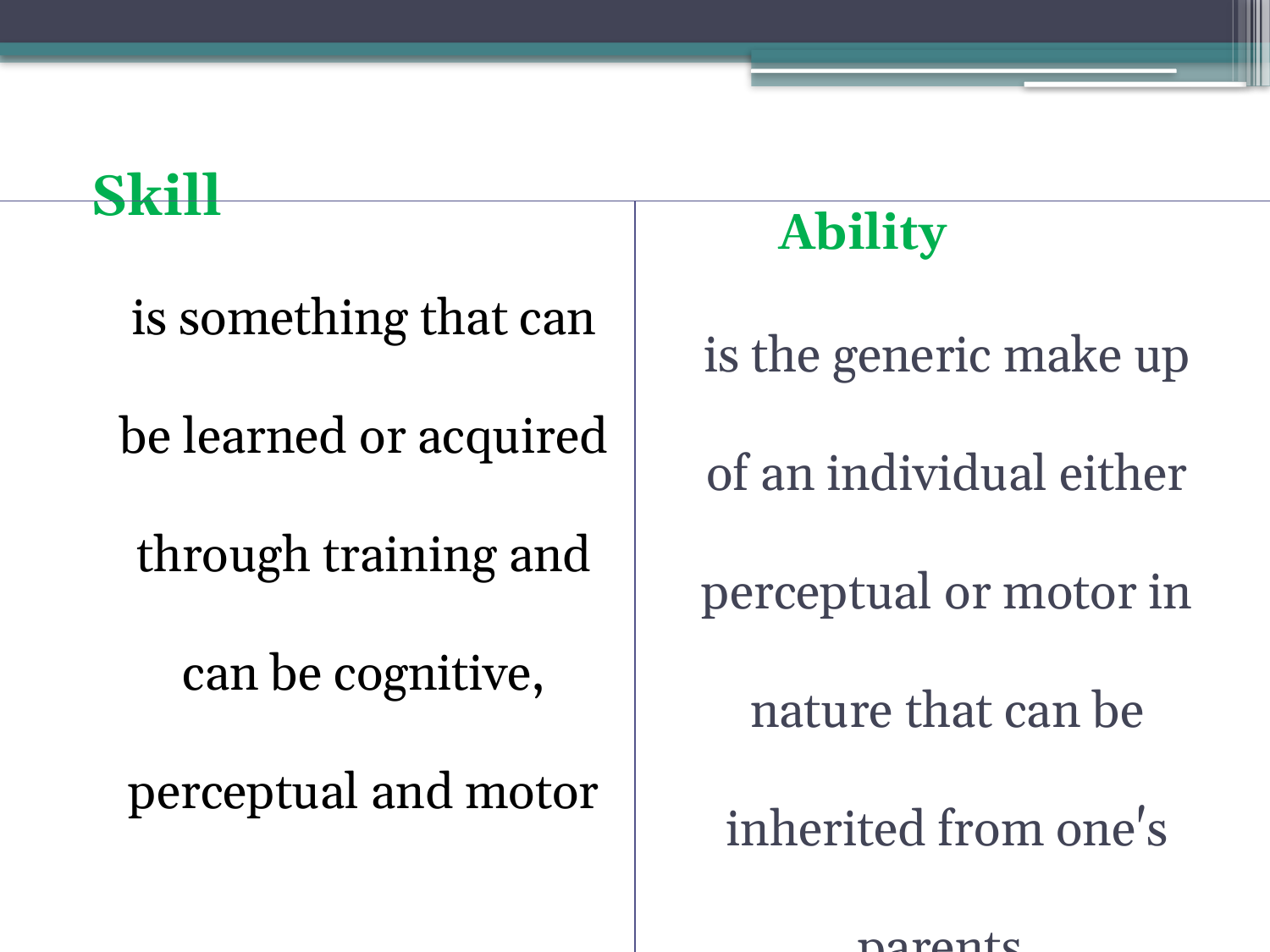

Skill                                 is something that can be learned or acquired through training and can be cognitive, perceptual and motor

# Ability                    is the generic make up of an individual either perceptual or motor in nature that can be inherited from one's parents.